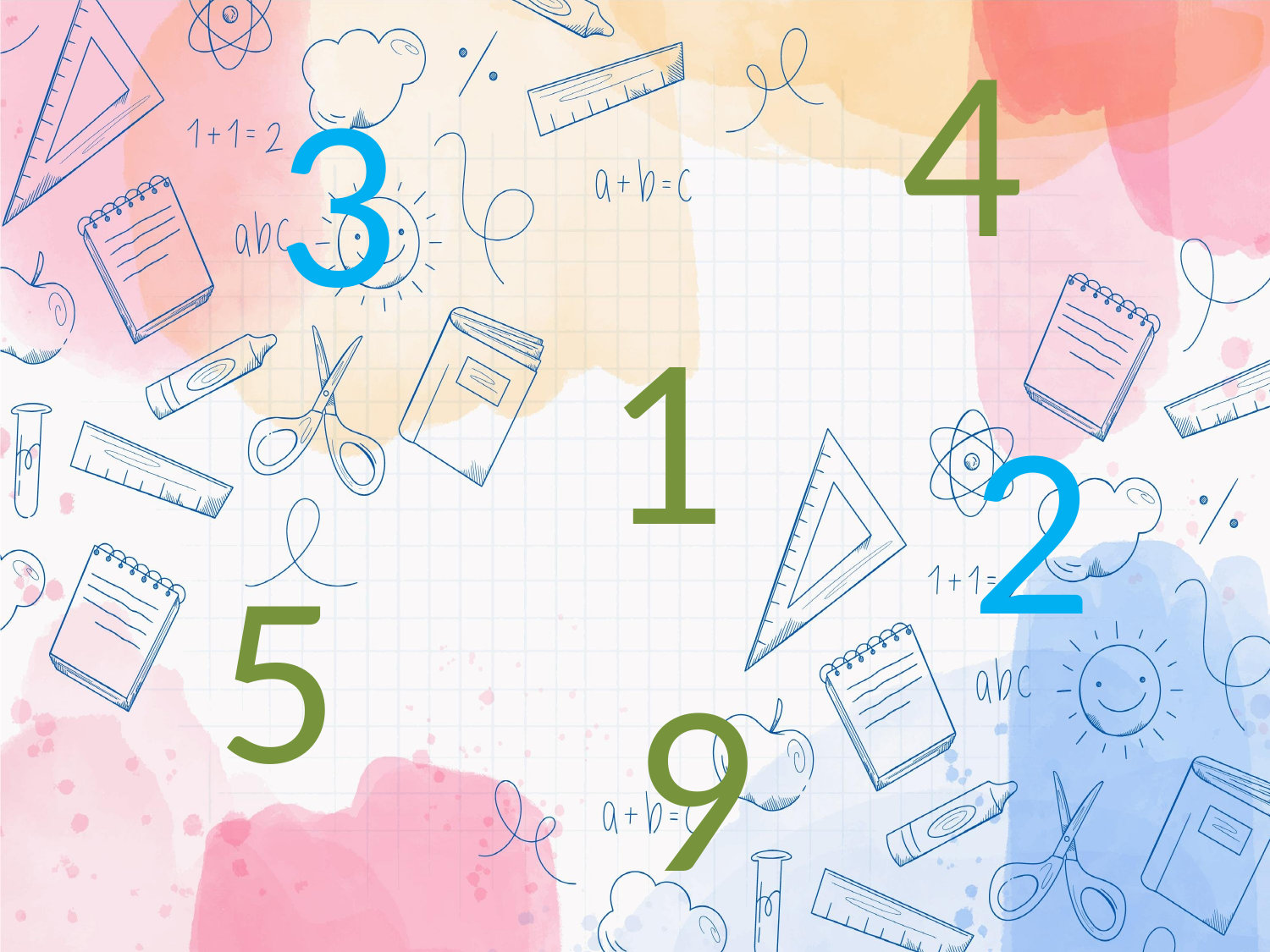

4
# 3
1
2
5
9